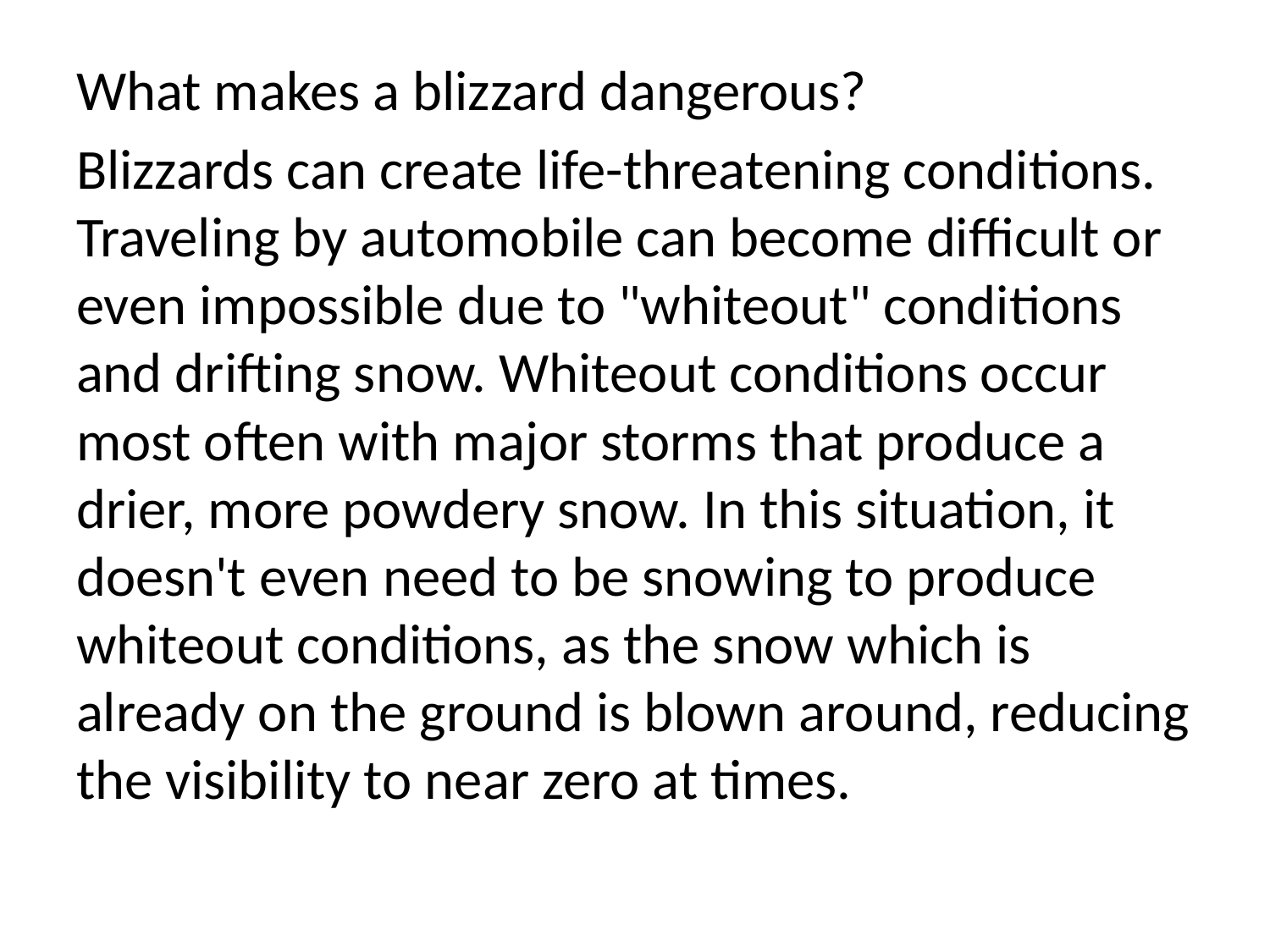

What makes a blizzard dangerous?
Blizzards can create life-threatening conditions. Traveling by automobile can become difficult or even impossible due to "whiteout" conditions and drifting snow. Whiteout conditions occur most often with major storms that produce a drier, more powdery snow. In this situation, it doesn't even need to be snowing to produce whiteout conditions, as the snow which is already on the ground is blown around, reducing the visibility to near zero at times.